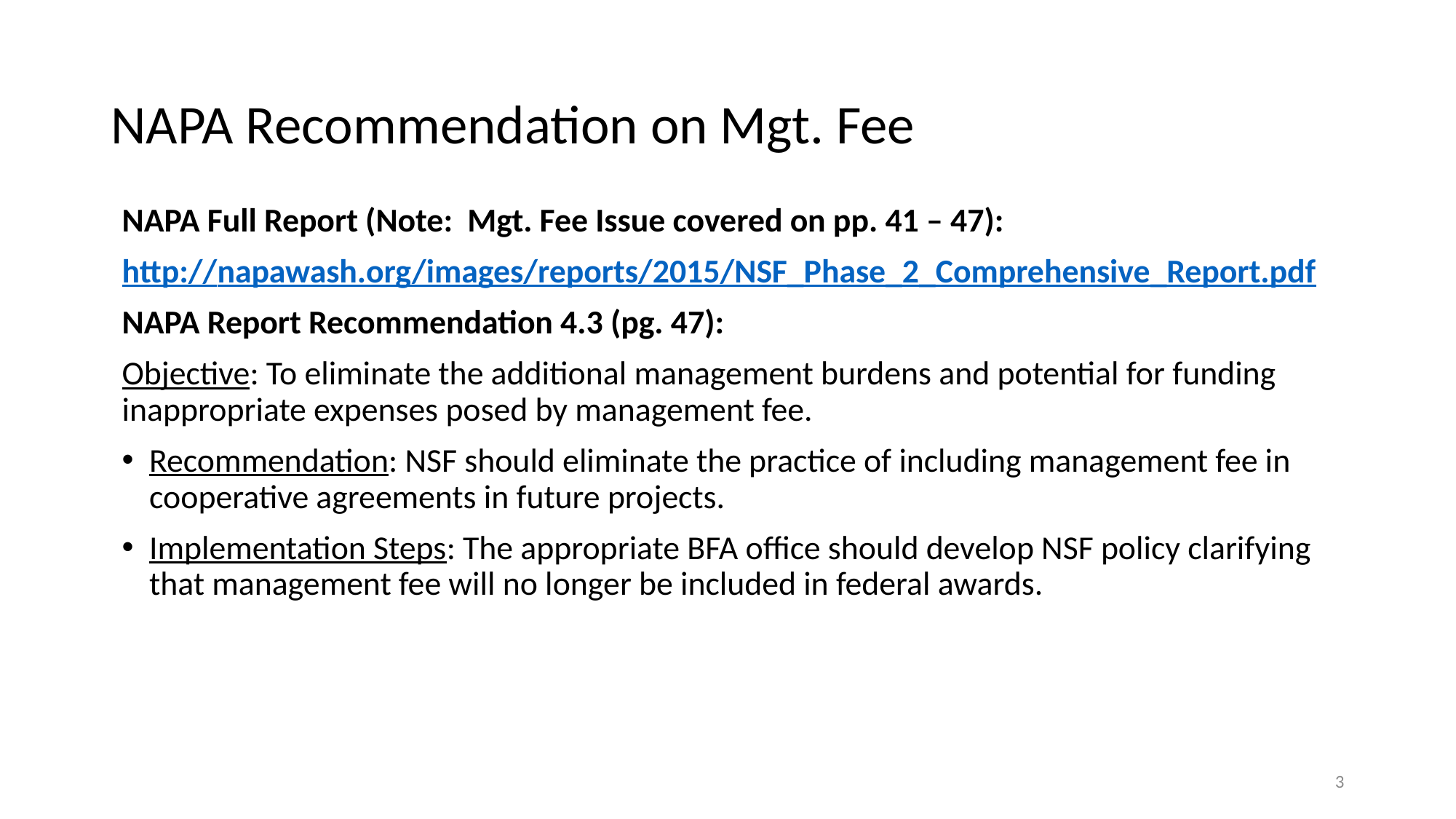

# NAPA Recommendation on Mgt. Fee
NAPA Full Report (Note:  Mgt. Fee Issue covered on pp. 41 – 47):
http://napawash.org/images/reports/2015/NSF_Phase_2_Comprehensive_Report.pdf
NAPA Report Recommendation 4.3 (pg. 47):
Objective: To eliminate the additional management burdens and potential for funding inappropriate expenses posed by management fee.
Recommendation: NSF should eliminate the practice of including management fee in cooperative agreements in future projects.
Implementation Steps: The appropriate BFA office should develop NSF policy clarifying that management fee will no longer be included in federal awards.

3